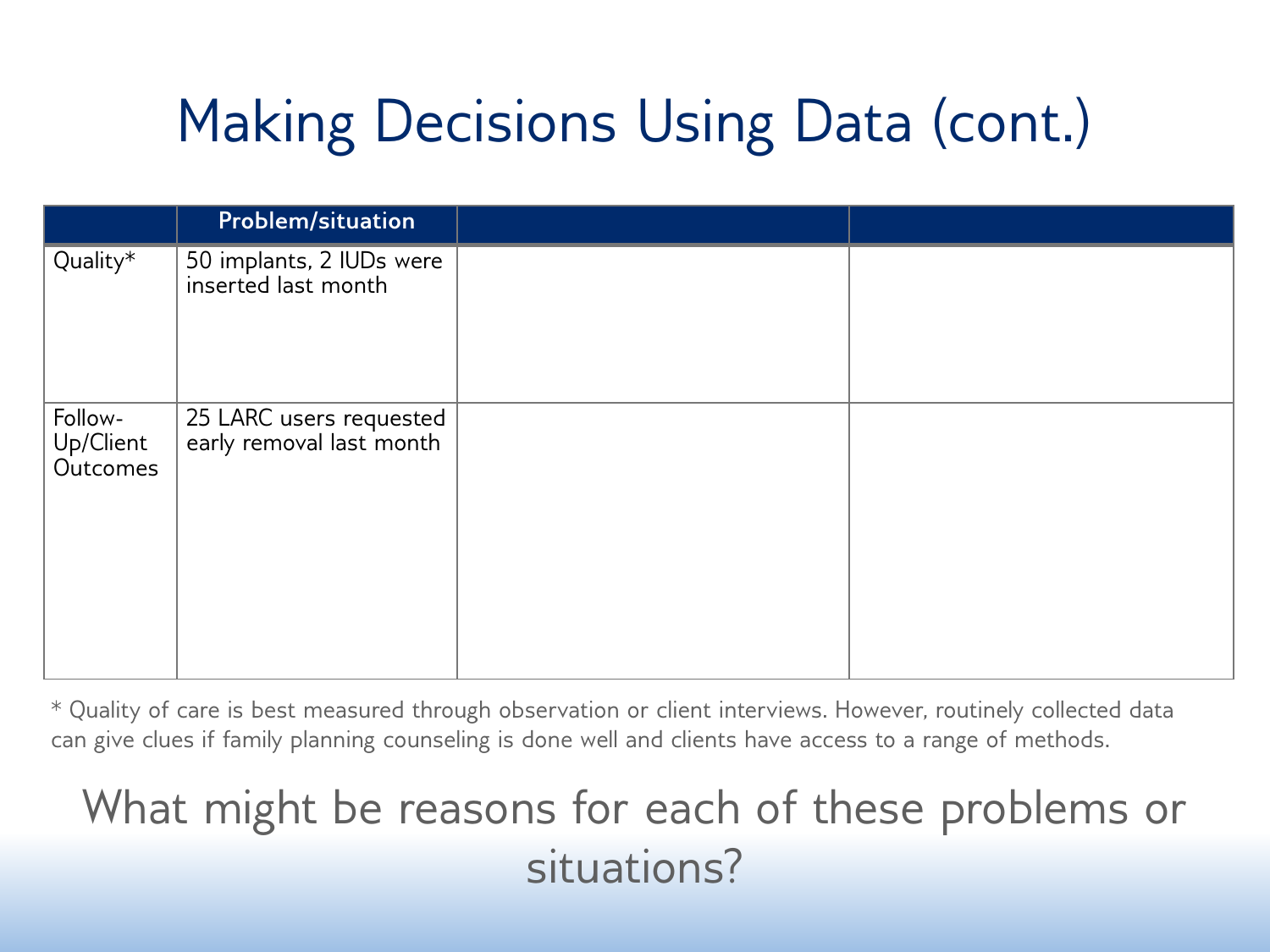

# Making Decisions Using Data (cont.)
|  | Problem/situation |  |  |
| --- | --- | --- | --- |
| Quality\* | 50 implants, 2 IUDs were inserted last month |  |  |
| Follow-Up/Client Outcomes | 25 LARC users requested early removal last month |  |  |
* Quality of care is best measured through observation or client interviews. However, routinely collected data can give clues if family planning counseling is done well and clients have access to a range of methods.
What might be reasons for each of these problems or situations?